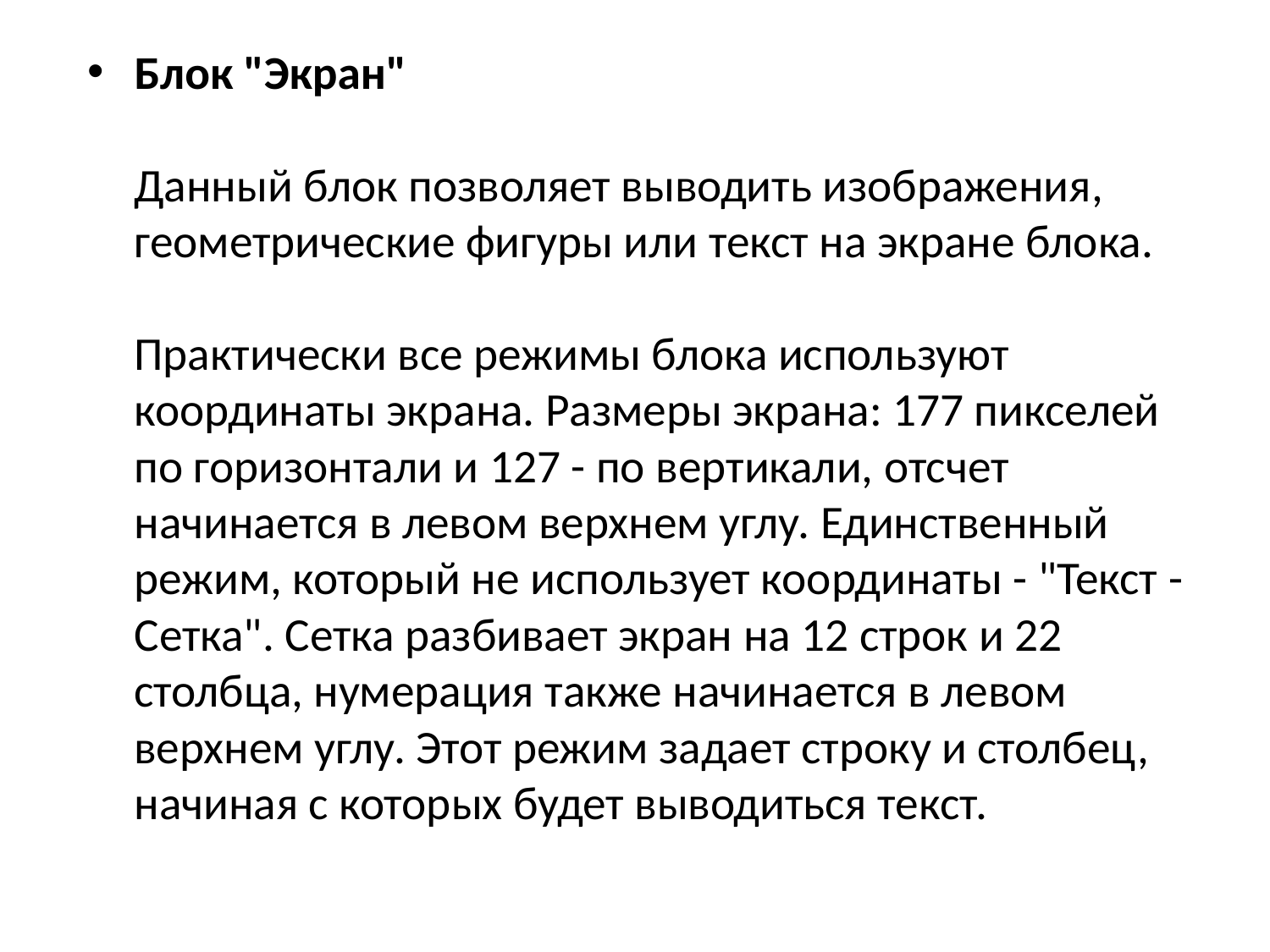

Блок "Экран"
Данный блок позволяет выводить изображения, геометрические фигуры или текст на экране блока.
Практически все режимы блока используют координаты экрана. Размеры экрана: 177 пикселей по горизонтали и 127 - по вертикали, отсчет начинается в левом верхнем углу. Единственный режим, который не использует координаты - "Текст - Сетка". Сетка разбивает экран на 12 строк и 22 столбца, нумерация также начинается в левом верхнем углу. Этот режим задает строку и столбец, начиная с которых будет выводиться текст.